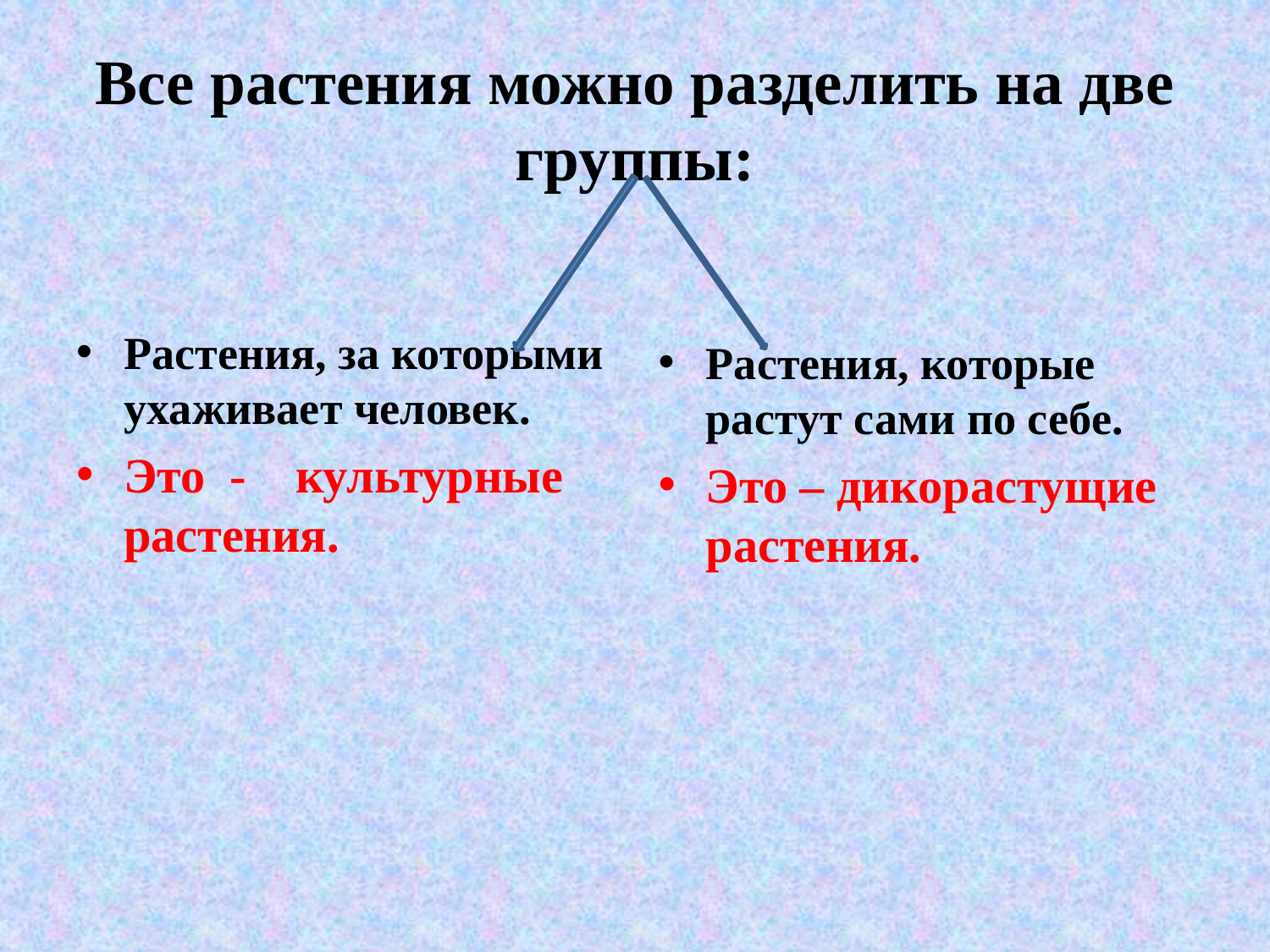

# Все растения можно разделить на две группы:

Растения, за которыми ухаживает человек.
Это  -    культурные растения.
Растения, которые растут сами по себе.
Это – дикорастущие растения.